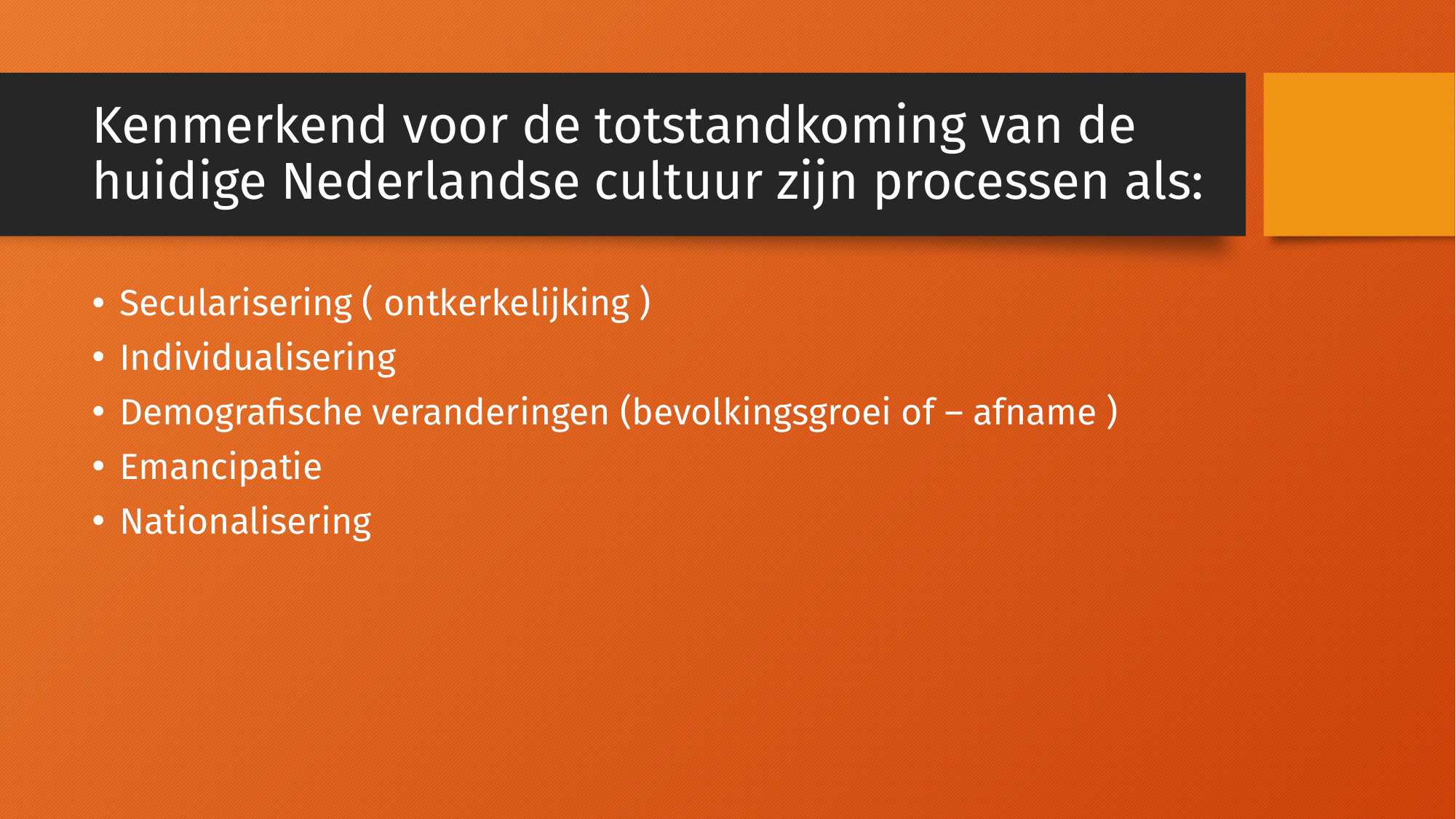

# Kenmerkend voor de totstandkoming van de huidige Nederlandse cultuur zijn processen als:
Secularisering ( ontkerkelijking )
Individualisering
Demografische veranderingen (bevolkingsgroei of – afname )
Emancipatie
Nationalisering